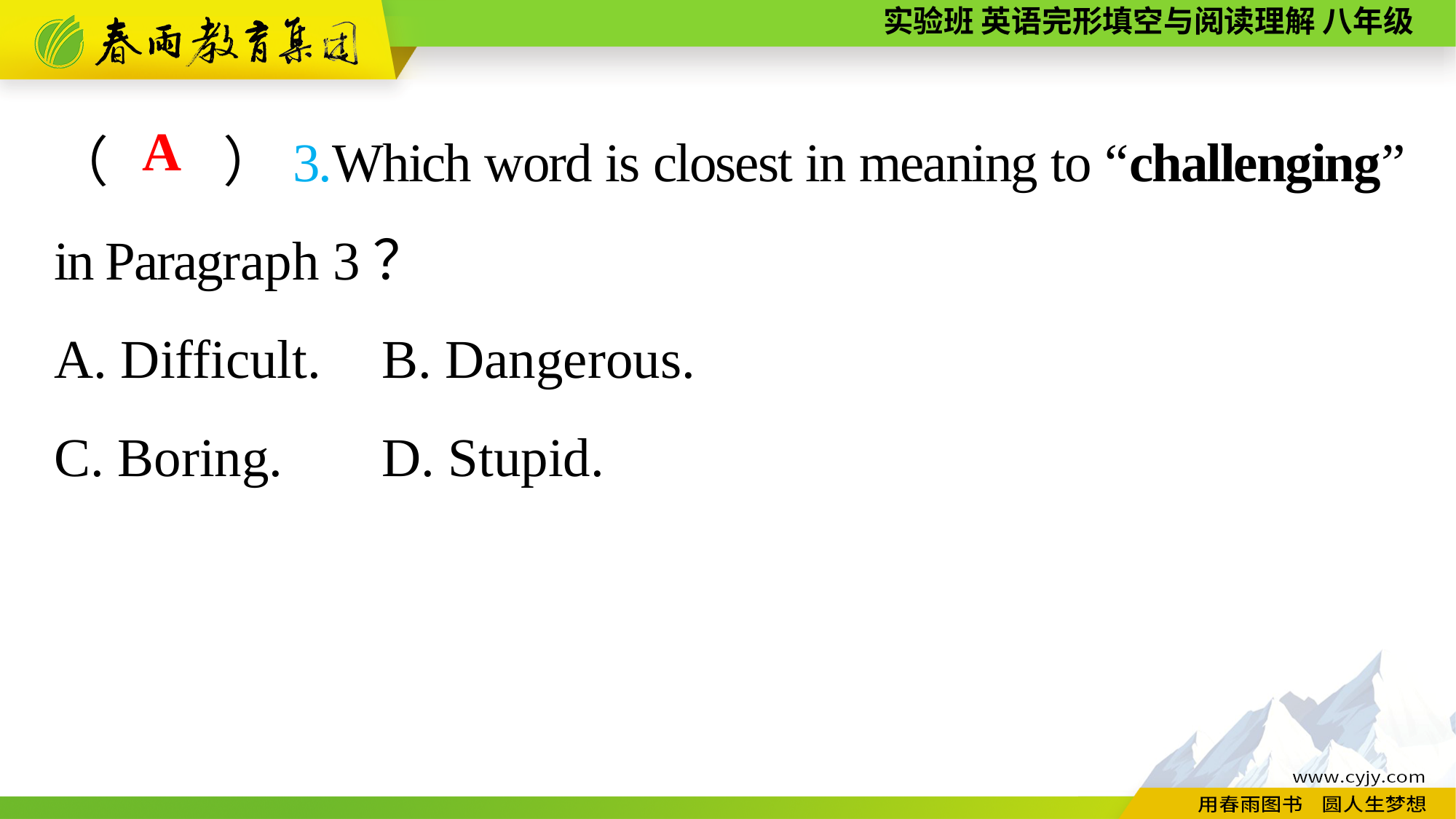

（　　）3.Which word is closest in meaning to “challenging” in Paragraph 3？
A. Difficult.	B. Dangerous.
C. Boring.	D. Stupid.
A